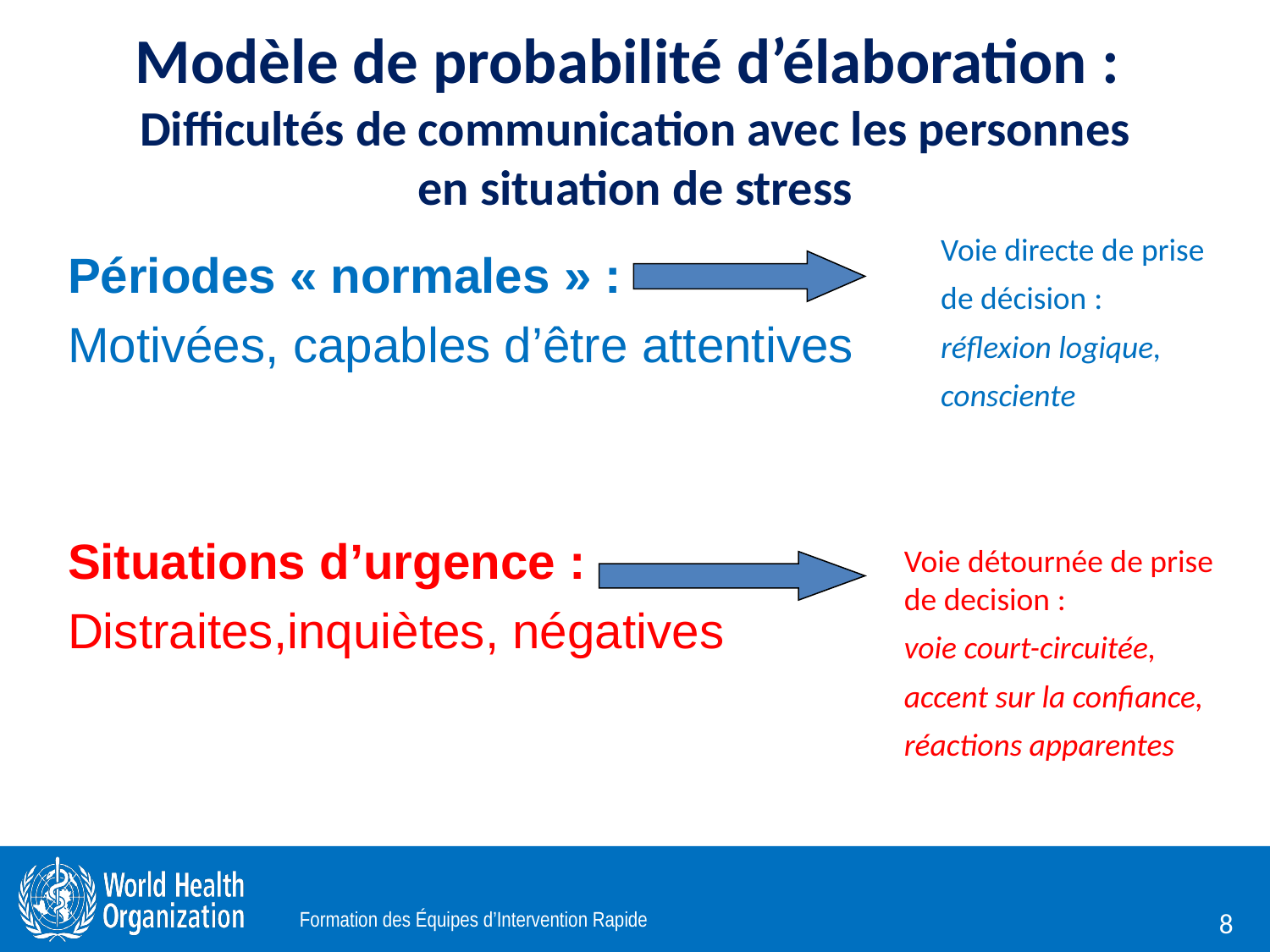

# Modèle de probabilité d’élaboration : Difficultés de communication avec les personnes en situation de stress
Voie directe de prise
de décision :
réflexion logique,
consciente
Périodes « normales » :
Motivées, capables d’être attentives

Situations d’urgence :
Distraites,inquiètes, négatives

Voie détournée de prise de decision :
voie court-circuitée,
accent sur la confiance,
réactions apparentes